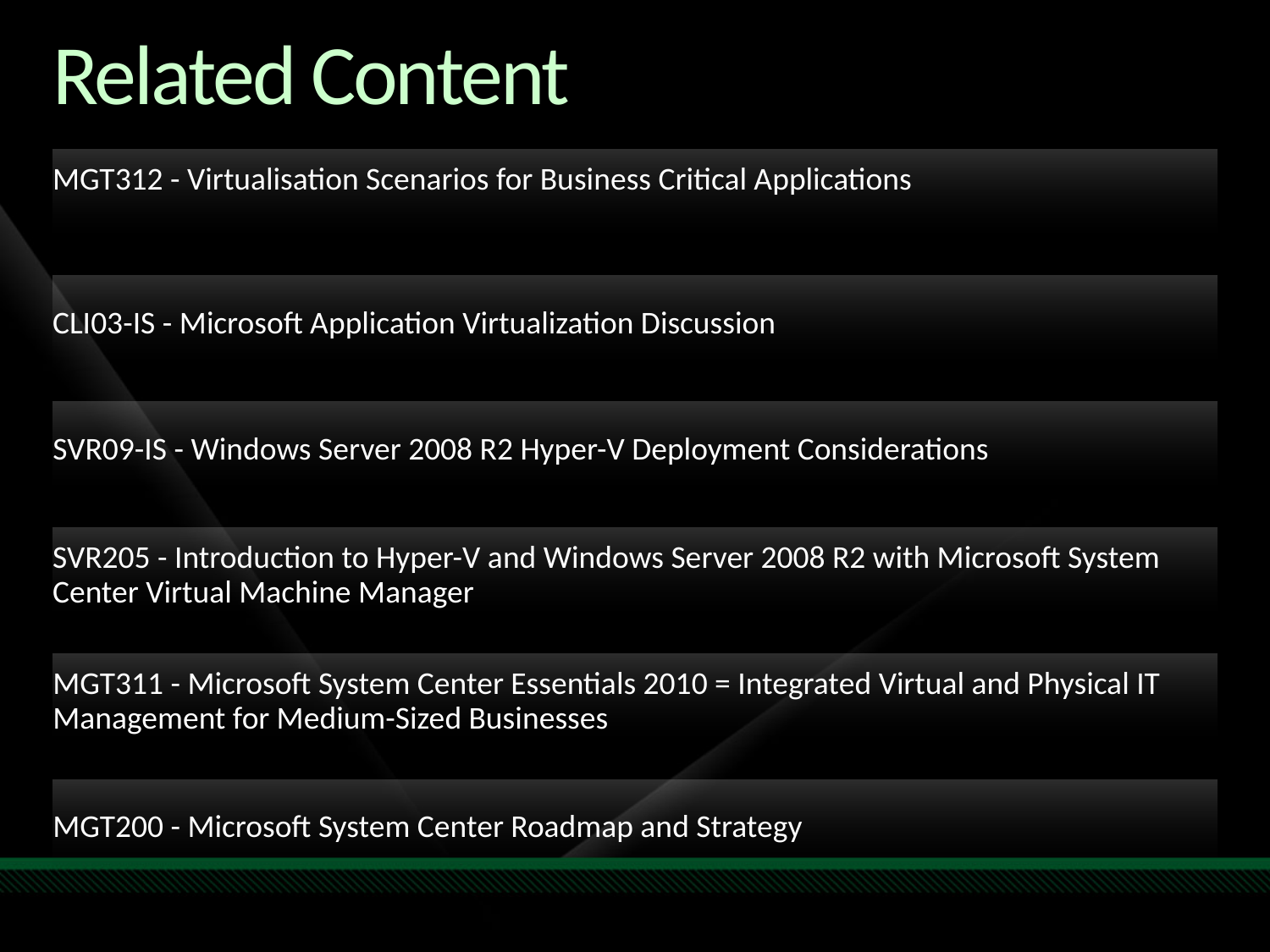

Required Slide
Speakers,
please list the Breakout Sessions,
TLC Interactive Theaters and Labs
that are related to your session.
# Related Content
MGT312 - Virtualisation Scenarios for Business Critical Applications

CLI03-IS - Microsoft Application Virtualization Discussion
SVR09-IS - Windows Server 2008 R2 Hyper-V Deployment Considerations
SVR205 - Introduction to Hyper-V and Windows Server 2008 R2 with Microsoft System Center Virtual Machine Manager
MGT311 - Microsoft System Center Essentials 2010 = Integrated Virtual and Physical IT Management for Medium-Sized Businesses
MGT200 - Microsoft System Center Roadmap and Strategy